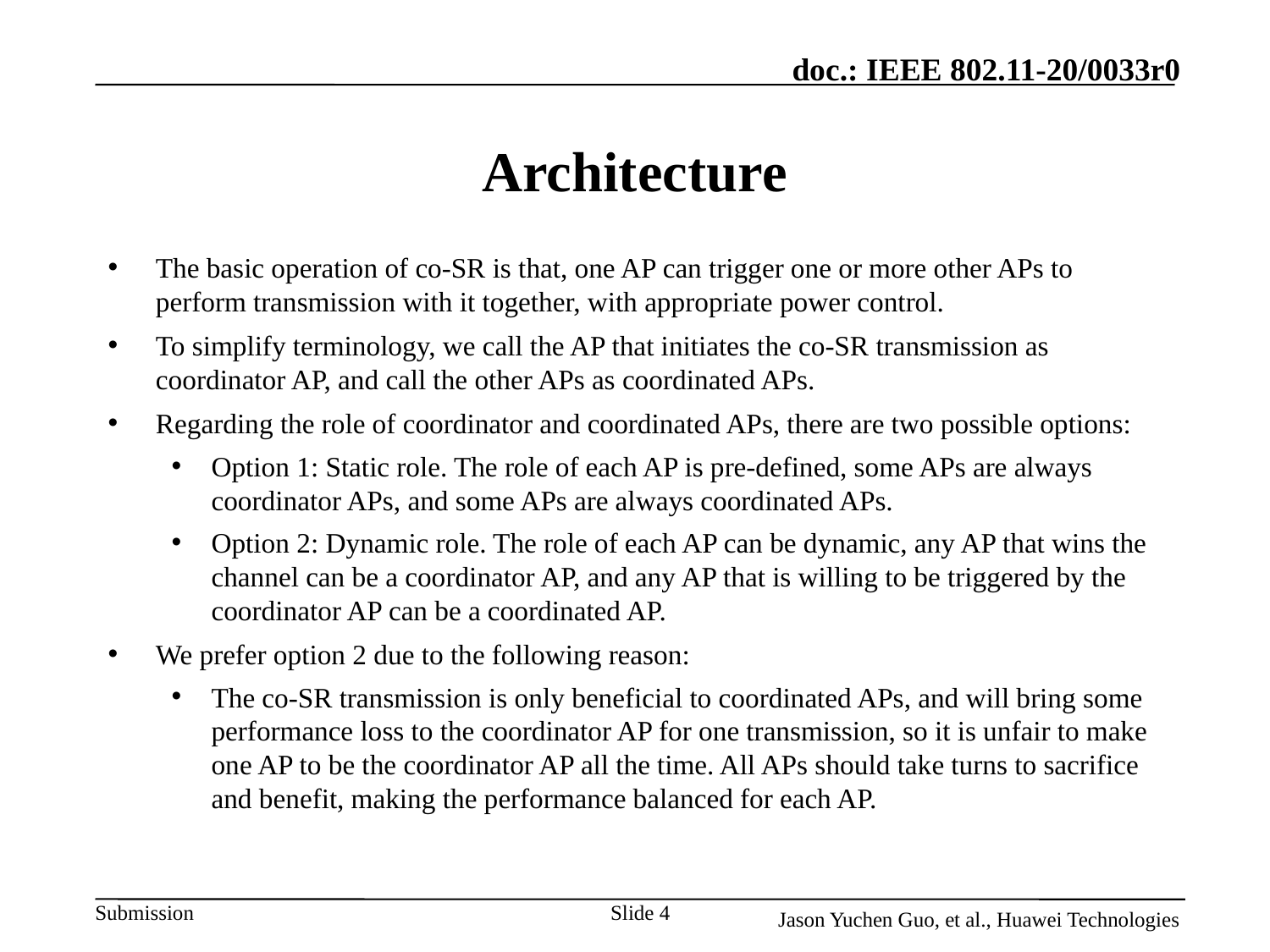

# Architecture
The basic operation of co-SR is that, one AP can trigger one or more other APs to perform transmission with it together, with appropriate power control.
To simplify terminology, we call the AP that initiates the co-SR transmission as coordinator AP, and call the other APs as coordinated APs.
Regarding the role of coordinator and coordinated APs, there are two possible options:
Option 1: Static role. The role of each AP is pre-defined, some APs are always coordinator APs, and some APs are always coordinated APs.
Option 2: Dynamic role. The role of each AP can be dynamic, any AP that wins the channel can be a coordinator AP, and any AP that is willing to be triggered by the coordinator AP can be a coordinated AP.
We prefer option 2 due to the following reason:
The co-SR transmission is only beneficial to coordinated APs, and will bring some performance loss to the coordinator AP for one transmission, so it is unfair to make one AP to be the coordinator AP all the time. All APs should take turns to sacrifice and benefit, making the performance balanced for each AP.
Slide 4